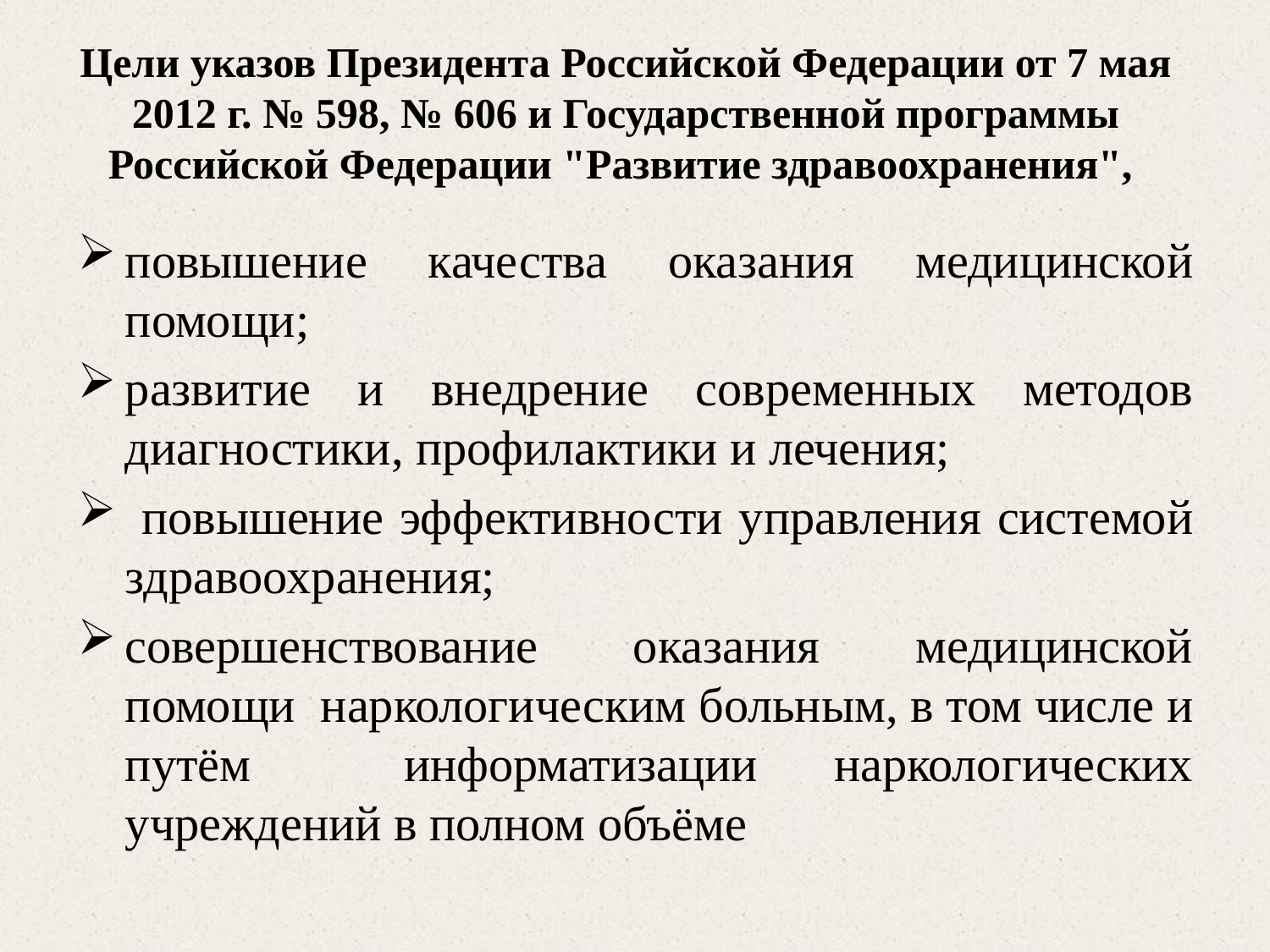

# Цели указов Президента Российской Федерации от 7 мая 2012 г. № 598, № 606 и Государственной программы Российской Федерации "Развитие здравоохранения",
повышение качества оказания медицинской помощи;
развитие и внедрение современных методов диагностики, профилактики и лечения;
 повышение эффективности управления системой здравоохранения;
совершенствование оказания медицинской помощи  наркологическим больным, в том числе и путём  информатизации наркологических учреждений в полном объёме